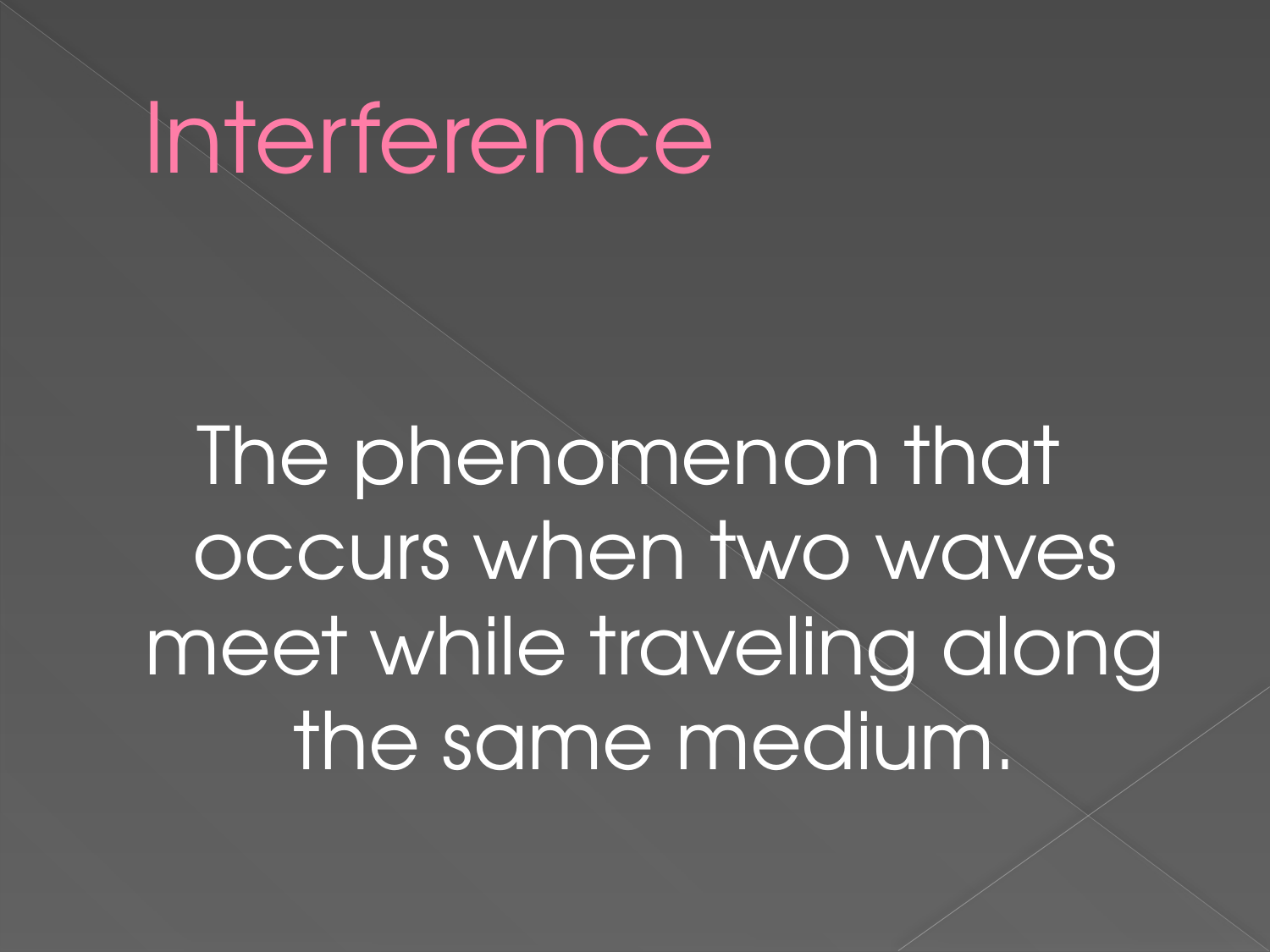

# Interference
The phenomenon that occurs when two waves meet while traveling along the same medium.